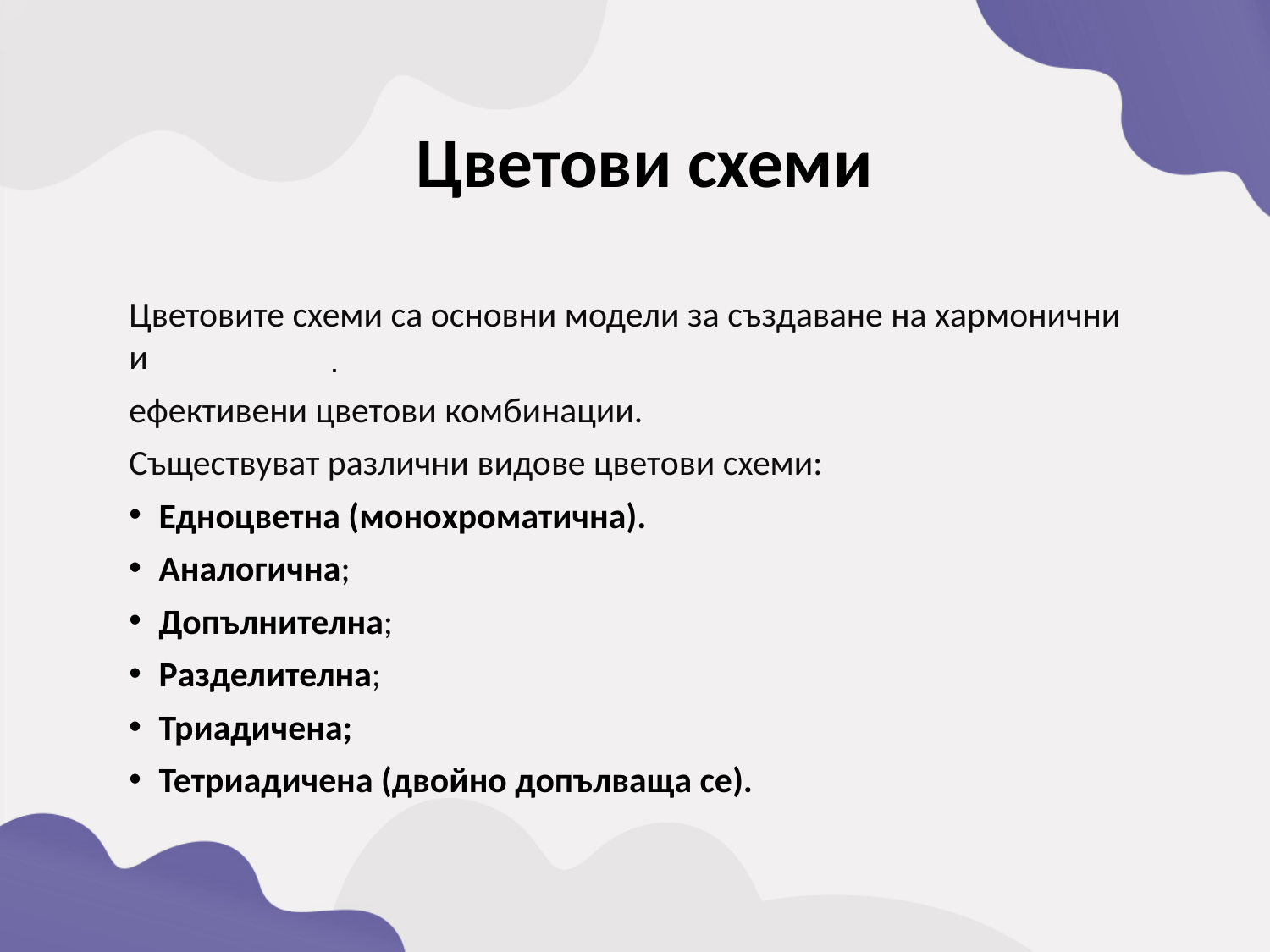

Цветови схеми
Цветовите схеми са основни модели за създаване на хармонични и
ефективени цветови комбинации.
Съществуват различни видове цветови схеми:
Едноцветна (монохроматична).
Аналогична;
Допълнителна;
Разделителна;
Триадичена;
Тетриадичена (двойно допълваща се).

.